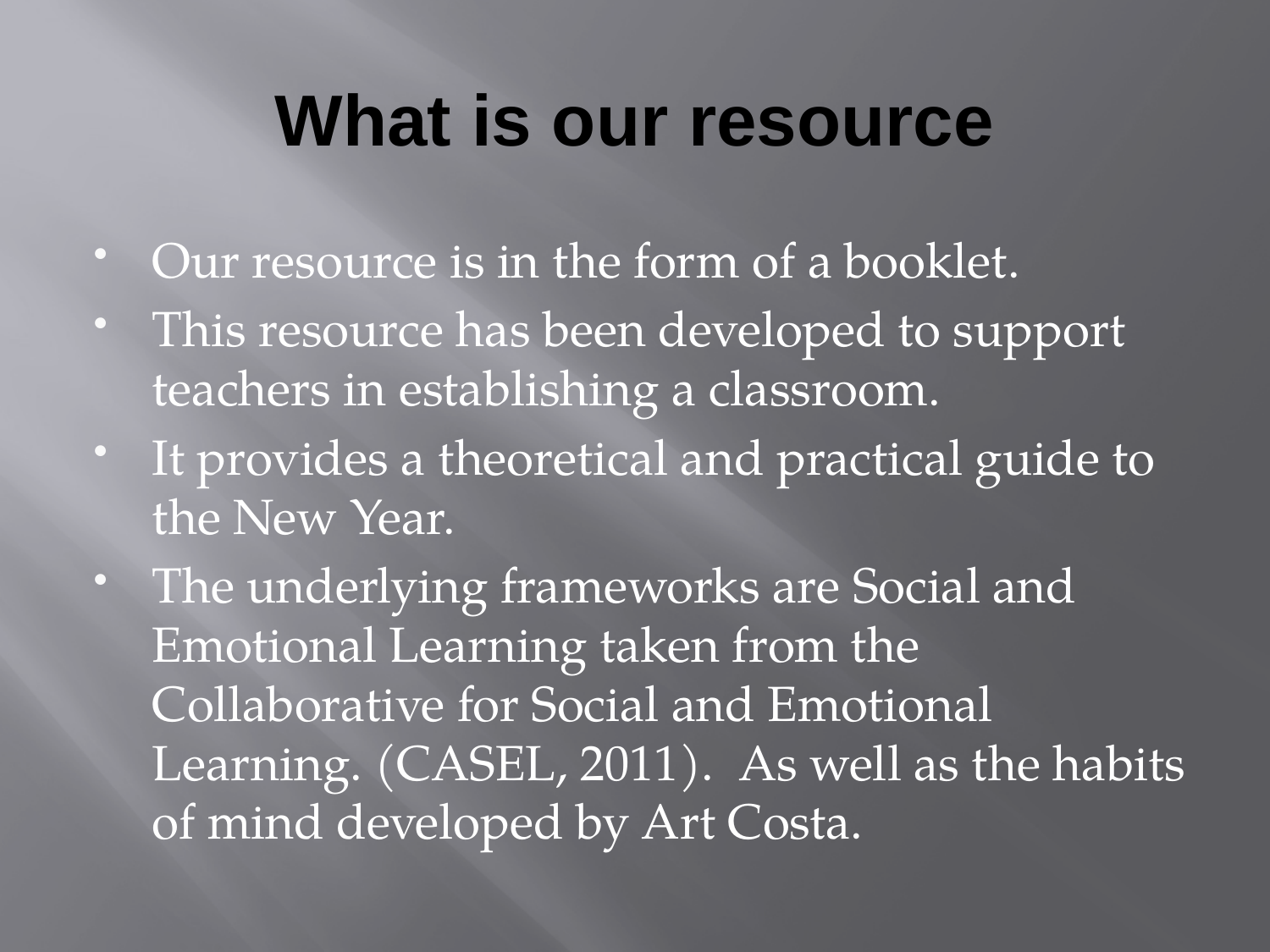

# What is our resource
Our resource is in the form of a booklet.
This resource has been developed to support teachers in establishing a classroom.
It provides a theoretical and practical guide to the New Year.
The underlying frameworks are Social and Emotional Learning taken from the Collaborative for Social and Emotional Learning. (CASEL, 2011).  As well as the habits of mind developed by Art Costa.